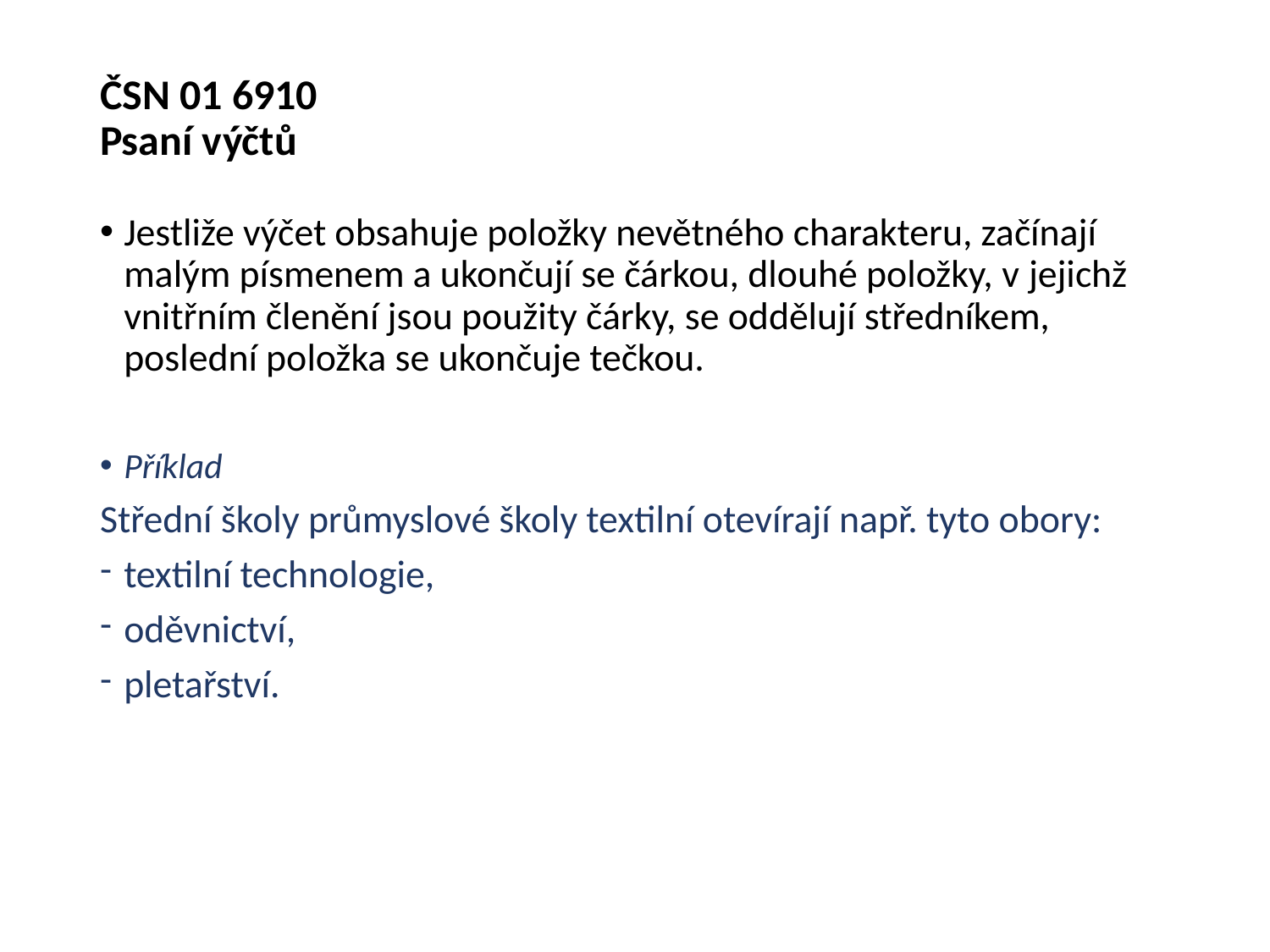

# ČSN 01 6910 Psaní výčtů
Jestliže výčet obsahuje položky nevětného charakteru, začínají malým písmenem a ukončují se čárkou, dlouhé položky, v jejichž vnitřním členění jsou použity čárky, se oddělují středníkem, poslední položka se ukončuje tečkou.

Příklad
Střední školy průmyslové školy textilní otevírají např. tyto obory:
textilní technologie,
oděvnictví,
pletařství.